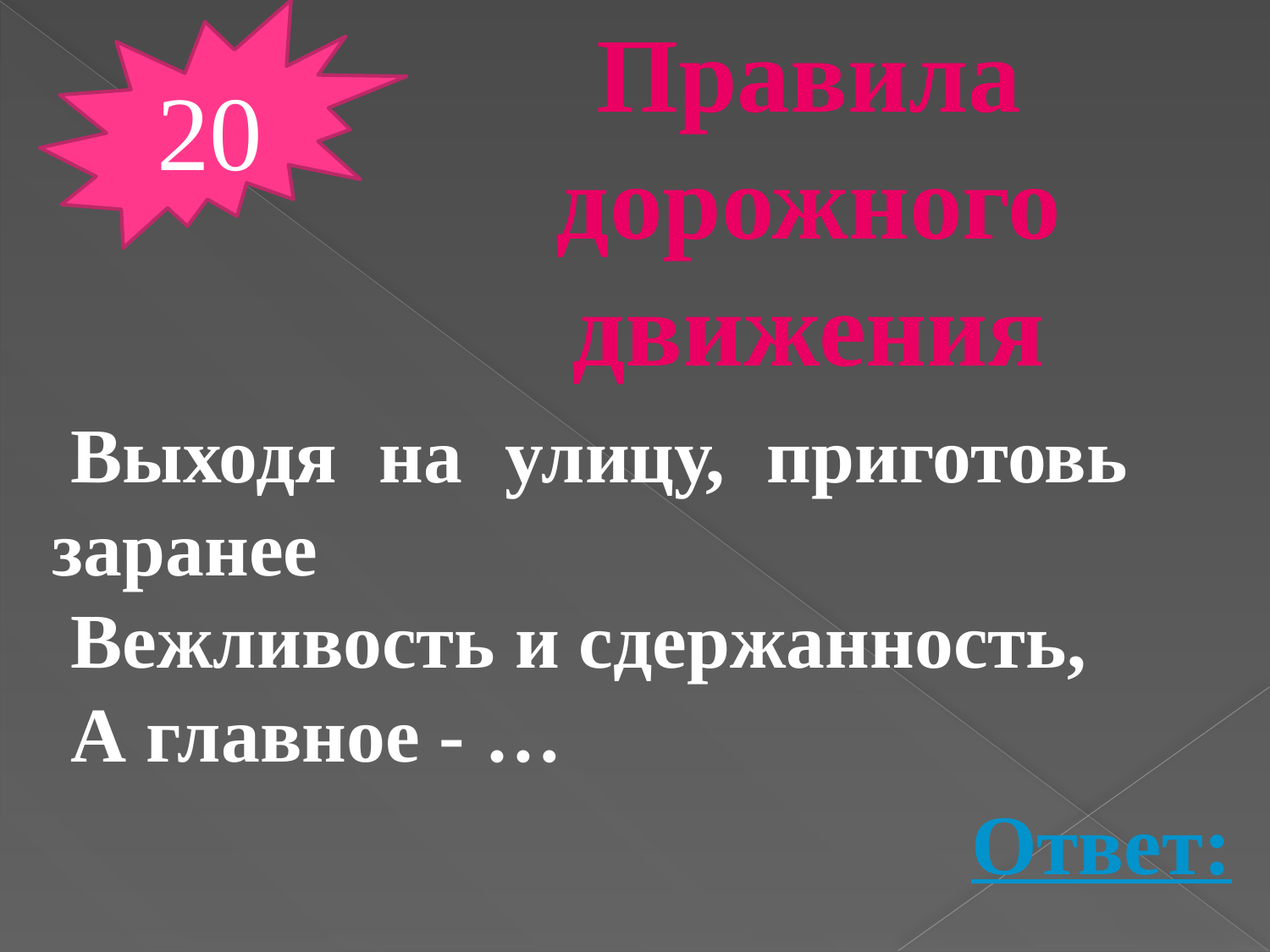

20
Правила дорожного движения
Выходя на улицу, приготовь заранее
Вежливость и сдержанность,
А главное - …
Ответ: